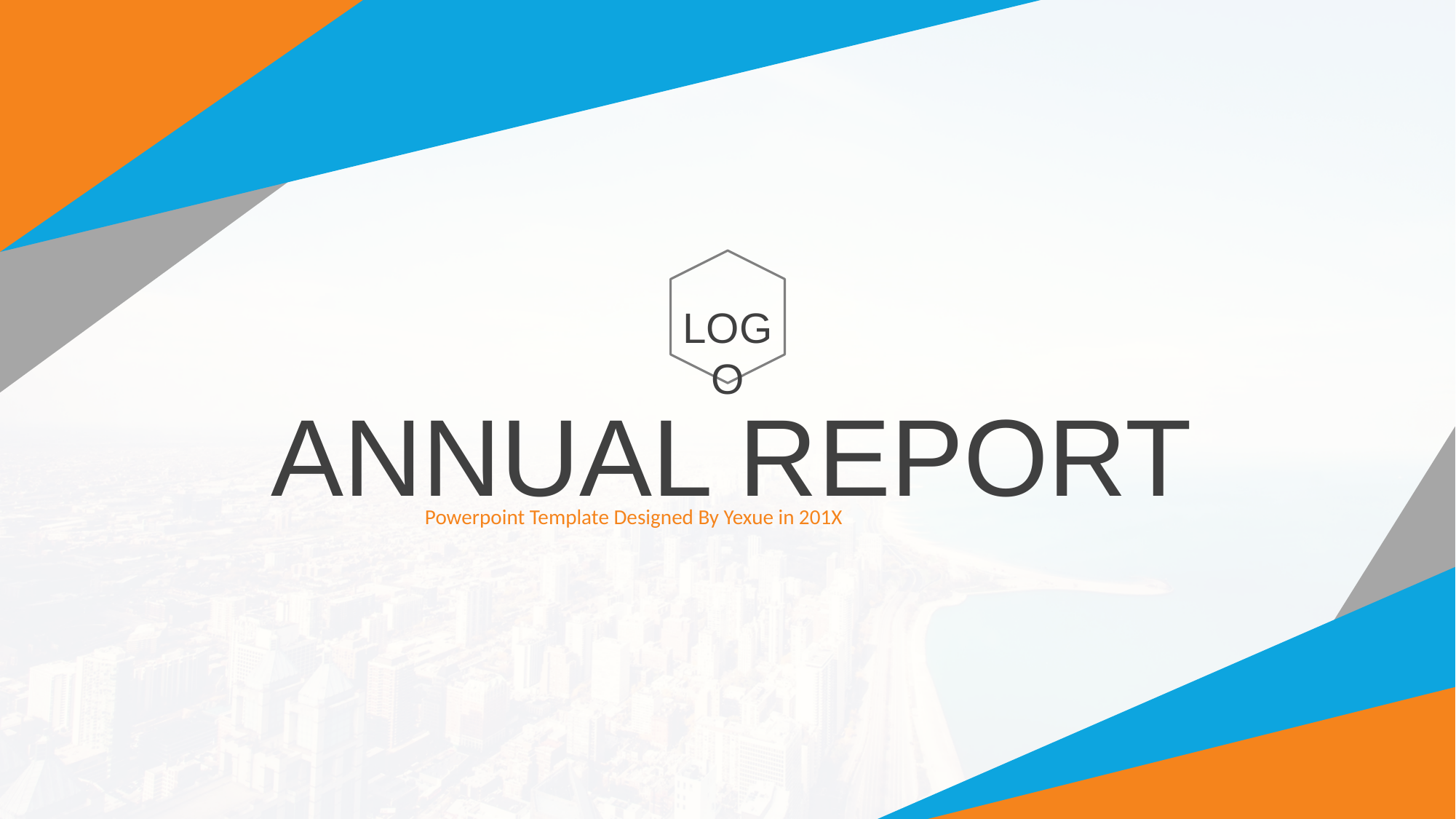

LOGO
ANNUAL REPORT

Powerpoint Template Designed By Yexue in 201X